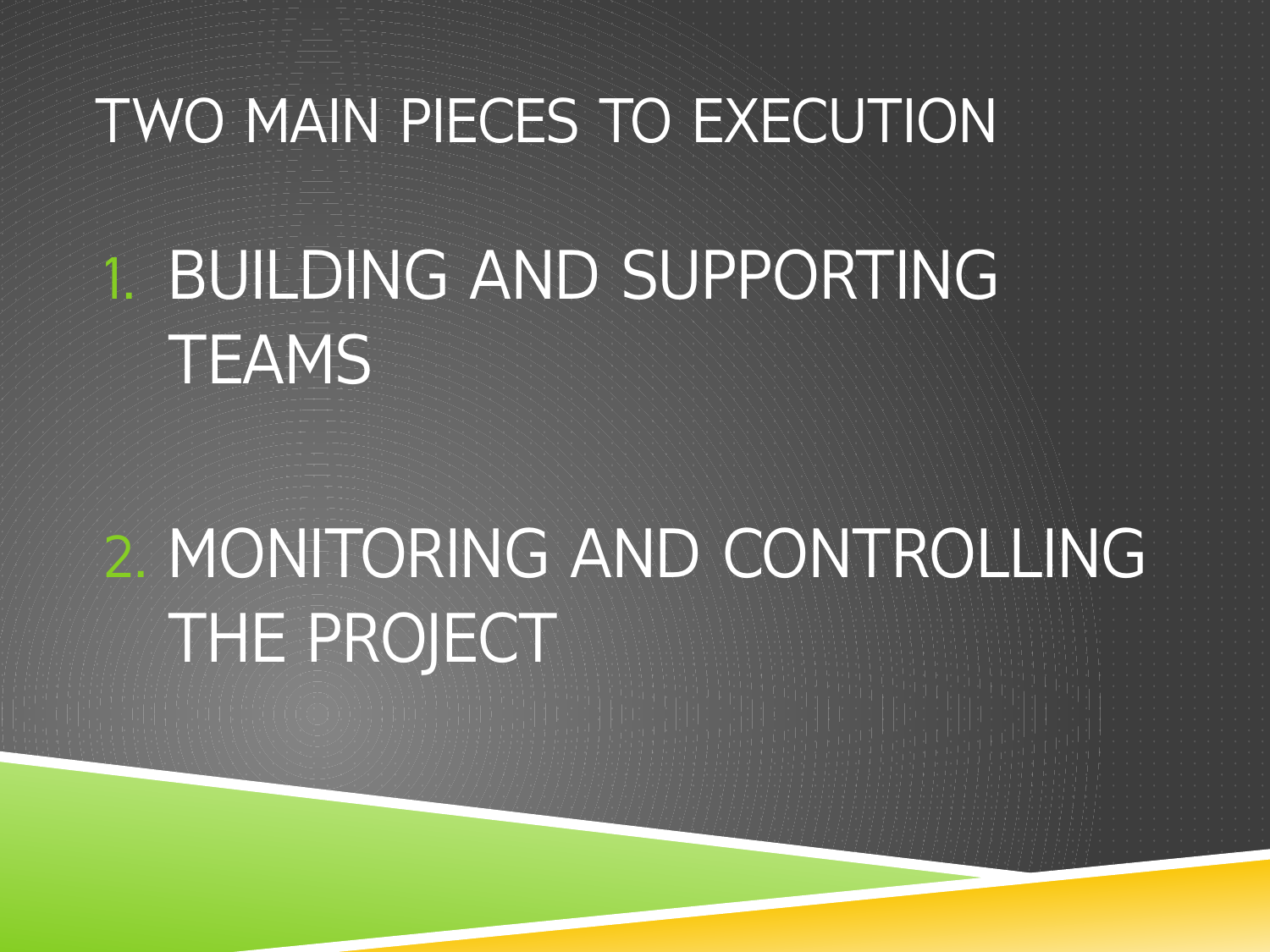

# Two Main Pieces to Execution
BUILDING AND SUPPORTING TEAMS

MONITORING AND CONTROLLING THE PROJECT